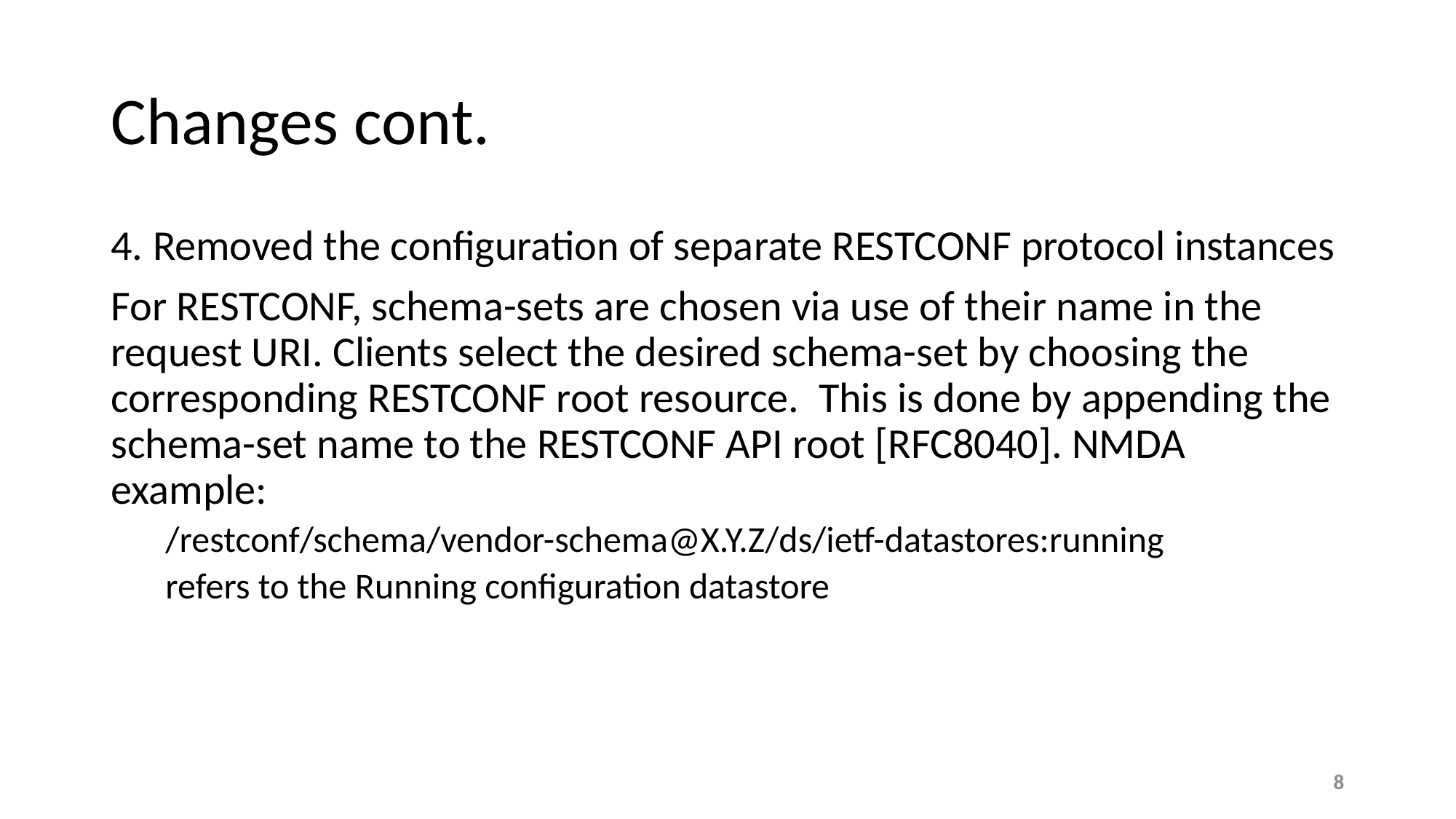

# Changes cont.
4. Removed the configuration of separate RESTCONF protocol instances
For RESTCONF, schema-sets are chosen via use of their name in the request URI. Clients select the desired schema-set by choosing the corresponding RESTCONF root resource.  This is done by appending the schema-set name to the RESTCONF API root [RFC8040]. NMDA example:
/restconf/schema/vendor-schema@X.Y.Z/ds/ietf-datastores:running
refers to the Running configuration datastore

8